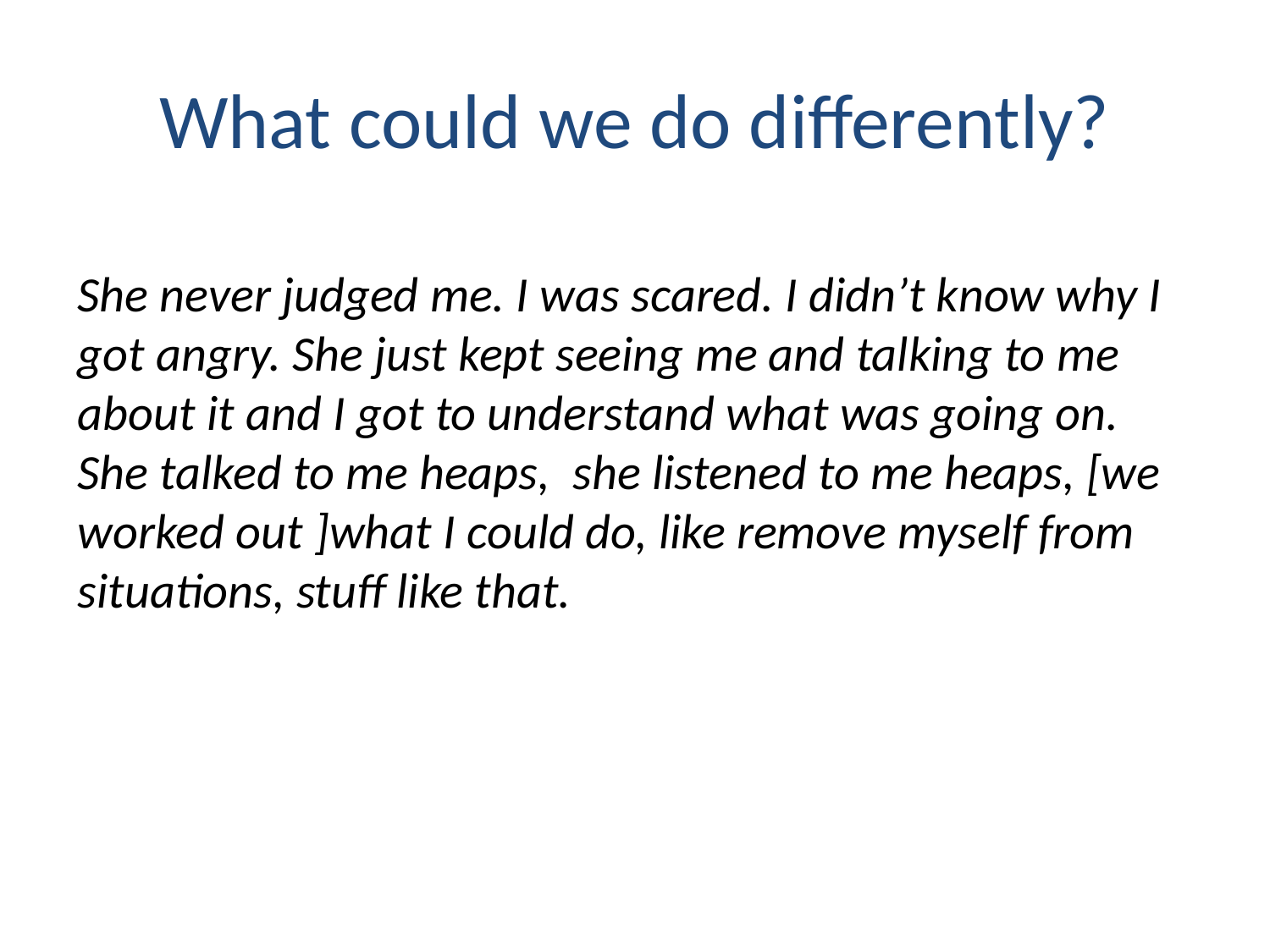

# What could we do differently?
She never judged me. I was scared. I didn’t know why I got angry. She just kept seeing me and talking to me about it and I got to understand what was going on. She talked to me heaps,  she listened to me heaps, [we worked out ]what I could do, like remove myself from situations, stuff like that.